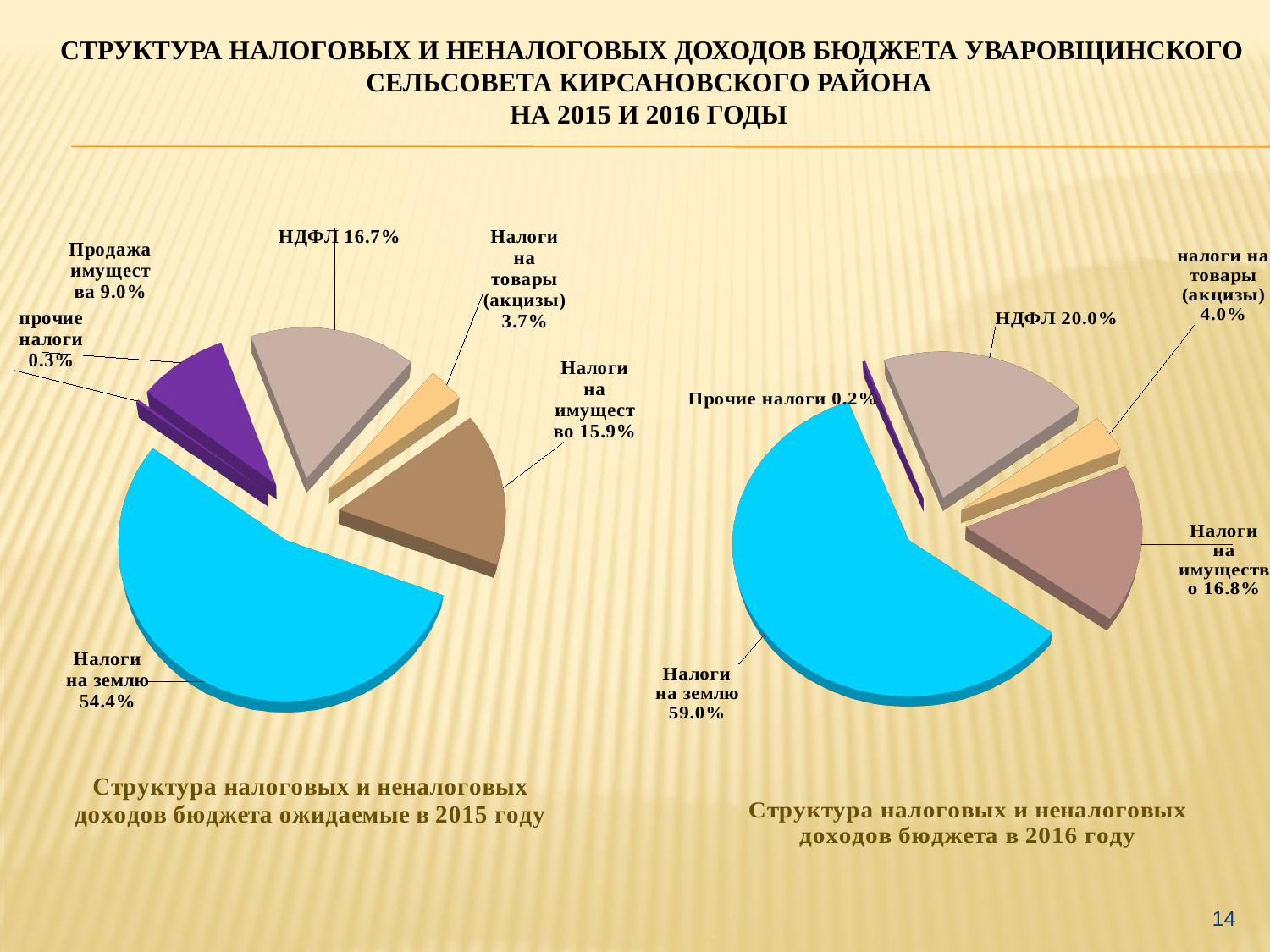

# Структура налоговых и неналоговых доходов бюджета Уваровщинского сельсовета Кирсановского района на 2015 и 2016 годы

[unsupported chart]

[unsupported chart]

14